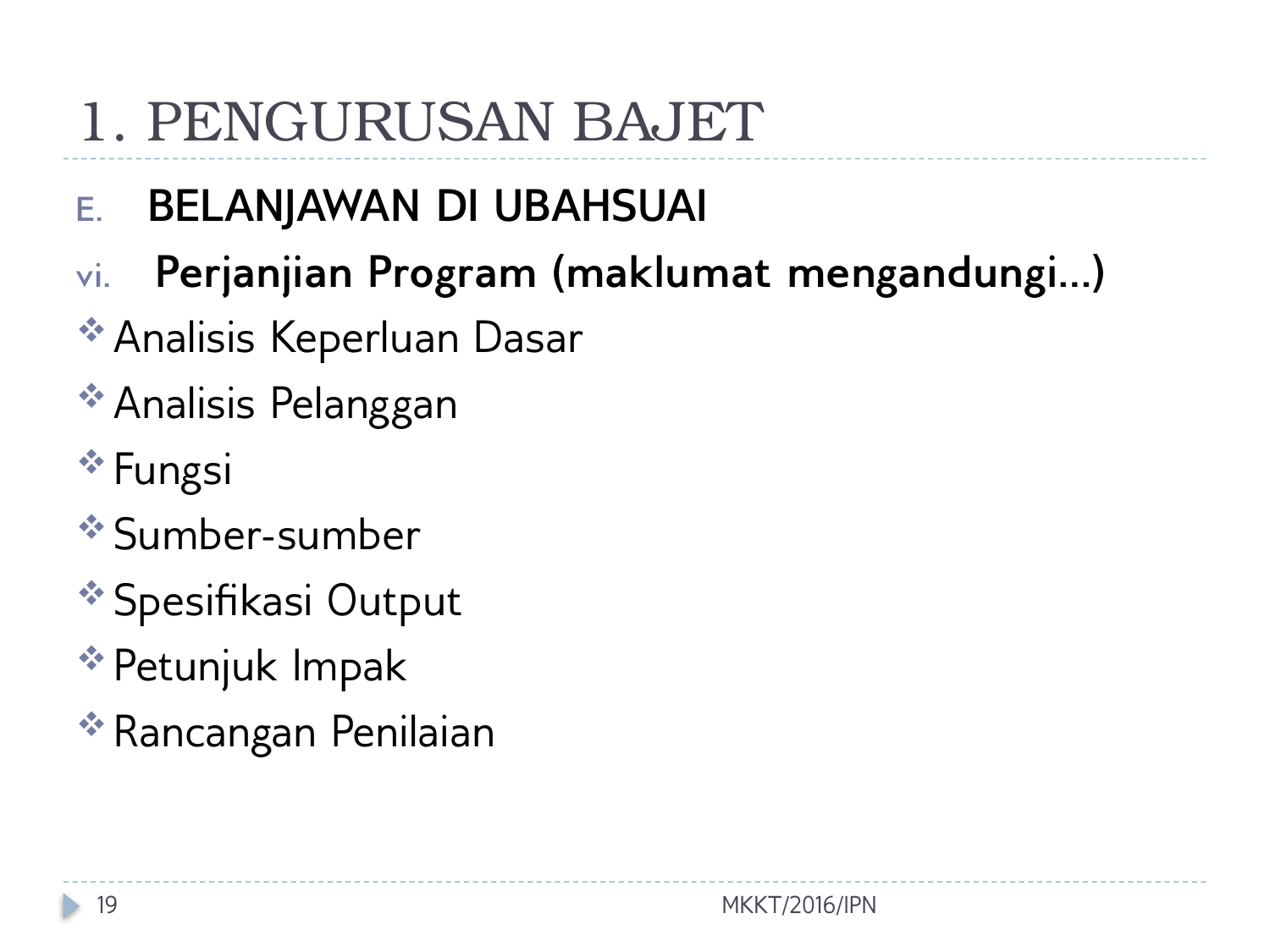

# 1. PENGURUSAN BAJET
BELANJAWAN DI UBAHSUAI
Perjanjian Program (maklumat mengandungi…)
Analisis Keperluan Dasar
Analisis Pelanggan
Fungsi
Sumber-sumber
Spesifikasi Output
Petunjuk Impak
Rancangan Penilaian
19
MKKT/2016/IPN